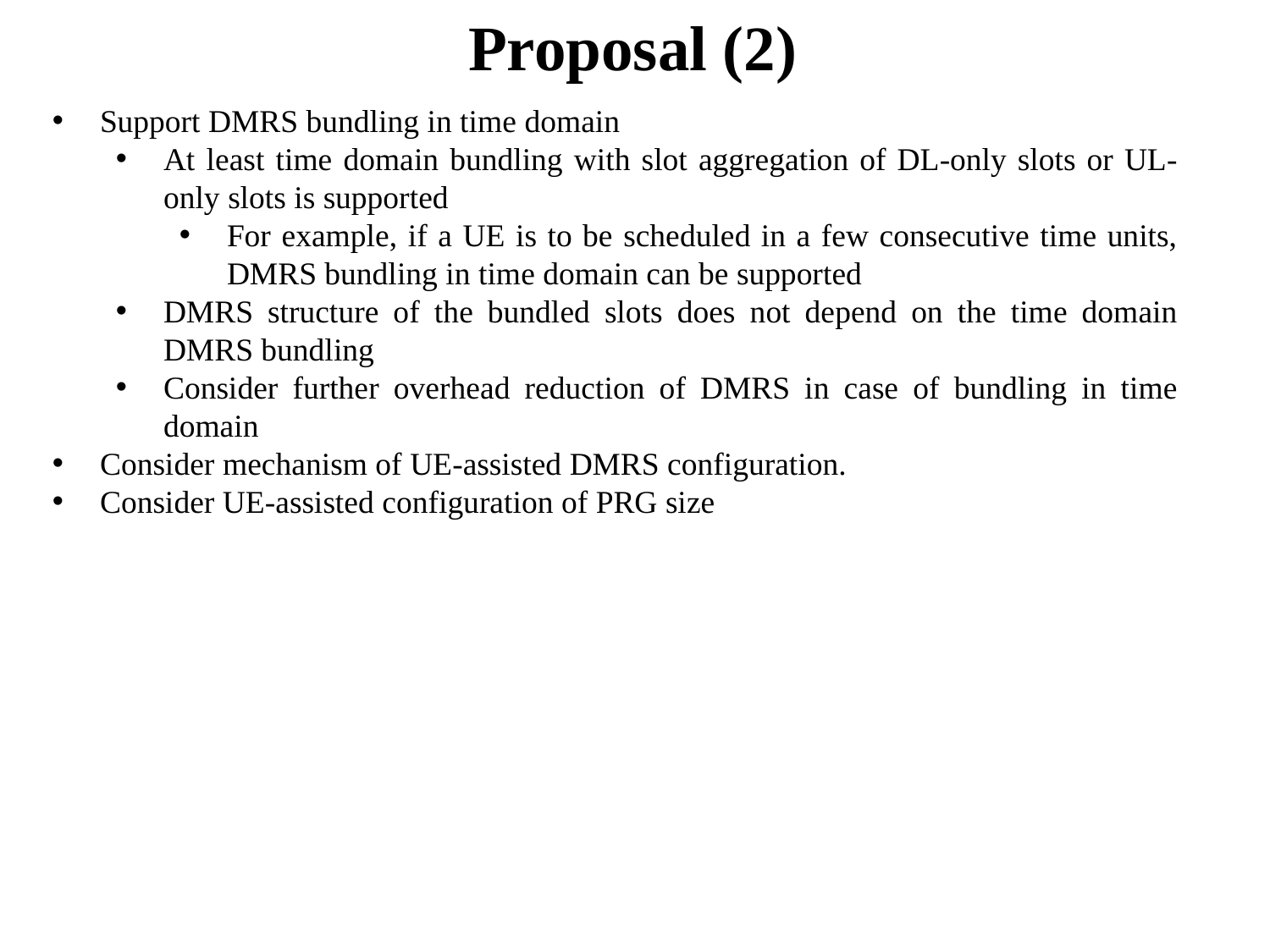

# Proposal (2)
Support DMRS bundling in time domain
At least time domain bundling with slot aggregation of DL-only slots or UL-only slots is supported
For example, if a UE is to be scheduled in a few consecutive time units, DMRS bundling in time domain can be supported
DMRS structure of the bundled slots does not depend on the time domain DMRS bundling
Consider further overhead reduction of DMRS in case of bundling in time domain
Consider mechanism of UE-assisted DMRS configuration.
Consider UE-assisted configuration of PRG size